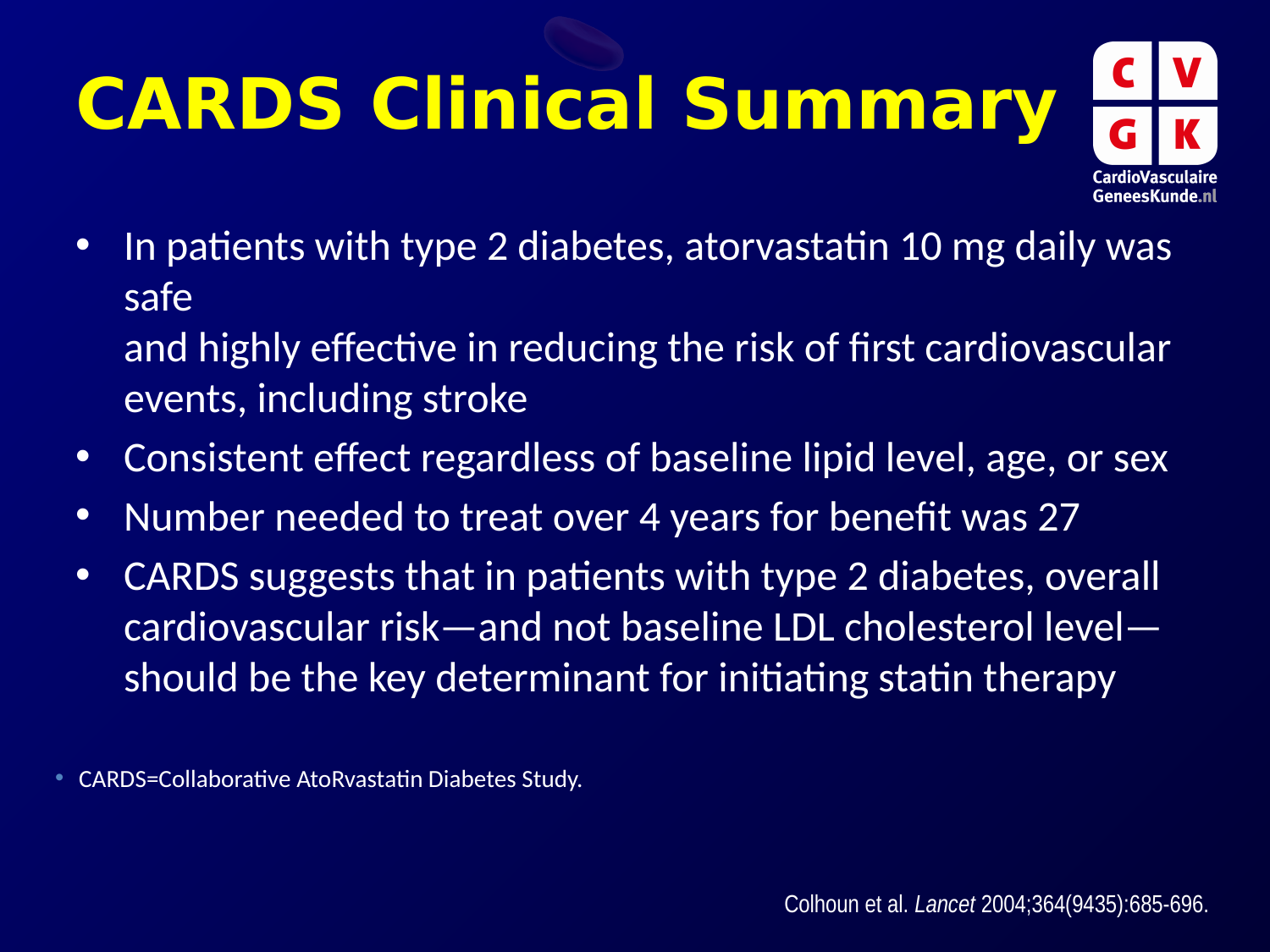

CARDS Clinical Summary
In patients with type 2 diabetes, atorvastatin 10 mg daily was safe
and highly effective in reducing the risk of first cardiovascular events, including stroke
Consistent effect regardless of baseline lipid level, age, or sex
Number needed to treat over 4 years for benefit was 27
CARDS suggests that in patients with type 2 diabetes, overall cardiovascular risk—and not baseline LDL cholesterol level—should be the key determinant for initiating statin therapy
CARDS=Collaborative AtoRvastatin Diabetes Study.
Colhoun et al. Lancet 2004;364(9435):685-696.